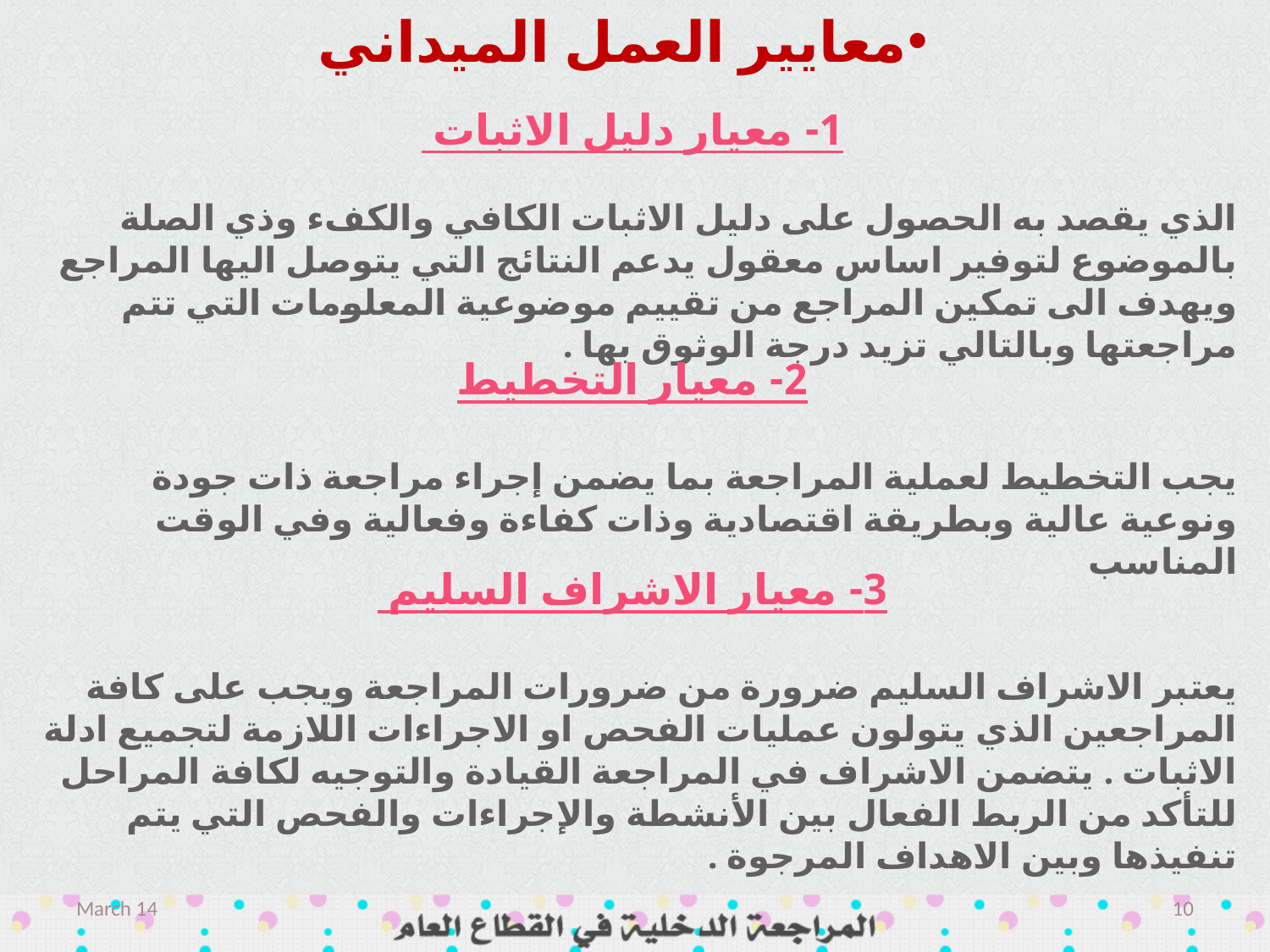

معايير العمل الميداني
1- معيار دليل الاثبات

الذي يقصد به الحصول على دليل الاثبات الكافي والكفء وذي الصلة بالموضوع لتوفير اساس معقول يدعم النتائج التي يتوصل اليها المراجع ويهدف الى تمكين المراجع من تقييم موضوعية المعلومات التي تتم مراجعتها وبالتالي تزيد درجة الوثوق بها .
2- معيار التخطيط

يجب التخطيط لعملية المراجعة بما يضمن إجراء مراجعة ذات جودة ونوعية عالية وبطريقة اقتصادية وذات كفاءة وفعالية وفي الوقت المناسب
3- معيار الاشراف السليم

يعتبر الاشراف السليم ضرورة من ضرورات المراجعة ويجب على كافة المراجعين الذي يتولون عمليات الفحص او الاجراءات اللازمة لتجميع ادلة الاثبات . يتضمن الاشراف في المراجعة القيادة والتوجيه لكافة المراحل للتأكد من الربط الفعال بين الأنشطة والإجراءات والفحص التي يتم تنفيذها وبين الاهداف المرجوة .
March 14
10